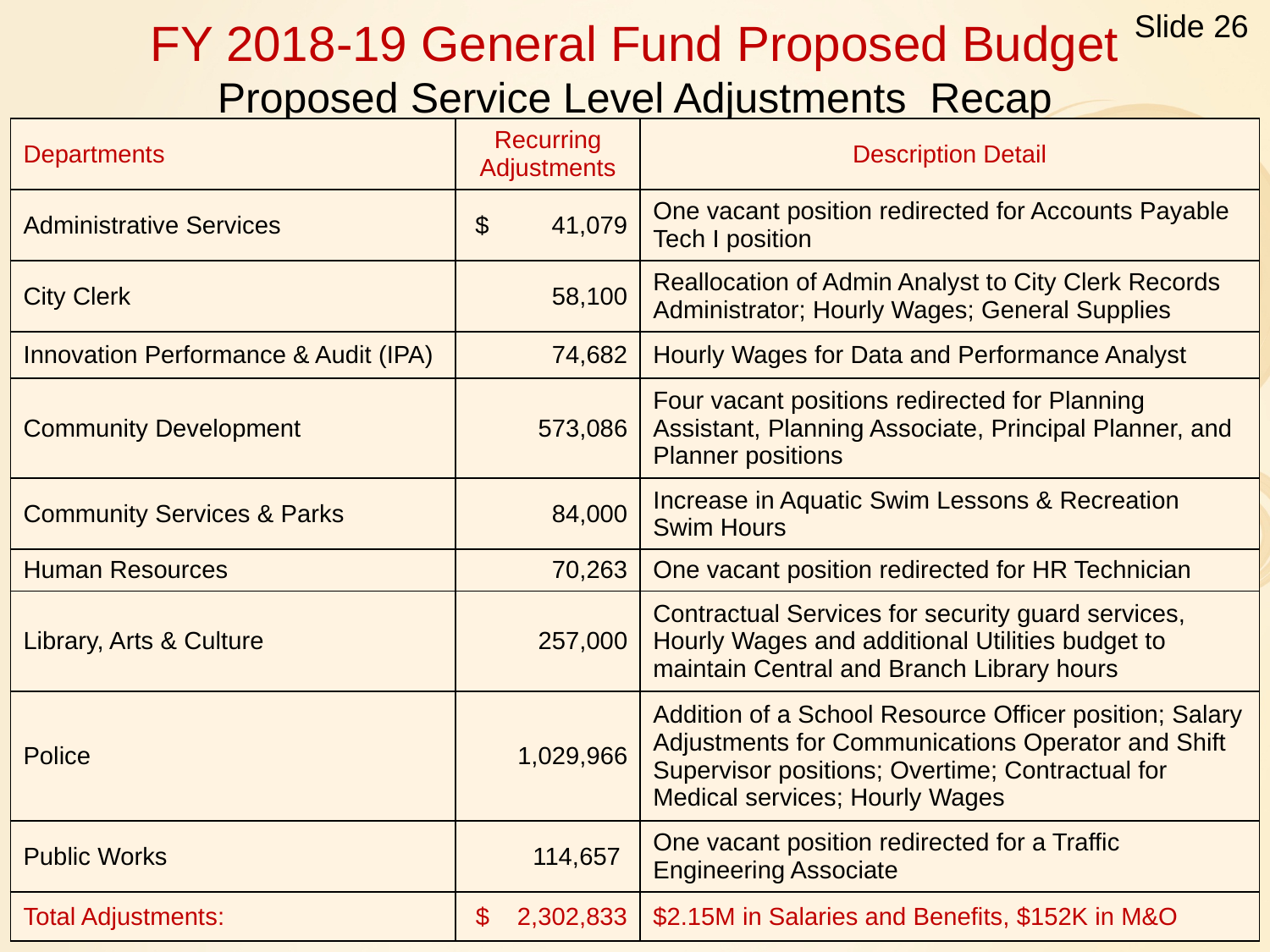

Slide 26
# FY 2018-19 General Fund Proposed Budget Proposed Service Level Adjustments  Recap
| Departments | Recurring Adjustments | Description Detail |
| --- | --- | --- |
| Administrative Services | $ 41,079 | One vacant position redirected for Accounts Payable Tech I position |
| City Clerk | 58,100 | Reallocation of Admin Analyst to City Clerk Records Administrator; Hourly Wages; General Supplies |
| Innovation Performance & Audit (IPA) | 74,682 | Hourly Wages for Data and Performance Analyst |
| Community Development | 573,086 | Four vacant positions redirected for Planning Assistant, Planning Associate, Principal Planner, and Planner positions |
| Community Services & Parks | 84,000 | Increase in Aquatic Swim Lessons & Recreation Swim Hours |
| Human Resources | 70,263 | One vacant position redirected for HR Technician |
| Library, Arts & Culture | 257,000 | Contractual Services for security guard services, Hourly Wages and additional Utilities budget to maintain Central and Branch Library hours |
| Police | 1,029,966 | Addition of a School Resource Officer position; Salary Adjustments for Communications Operator and Shift Supervisor positions; Overtime; Contractual for Medical services; Hourly Wages |
| Public Works | 114,657 | One vacant position redirected for a Traffic Engineering Associate |
| Total Adjustments: | $ 2,302,833 | $2.15M in Salaries and Benefits, $152K in M&O |